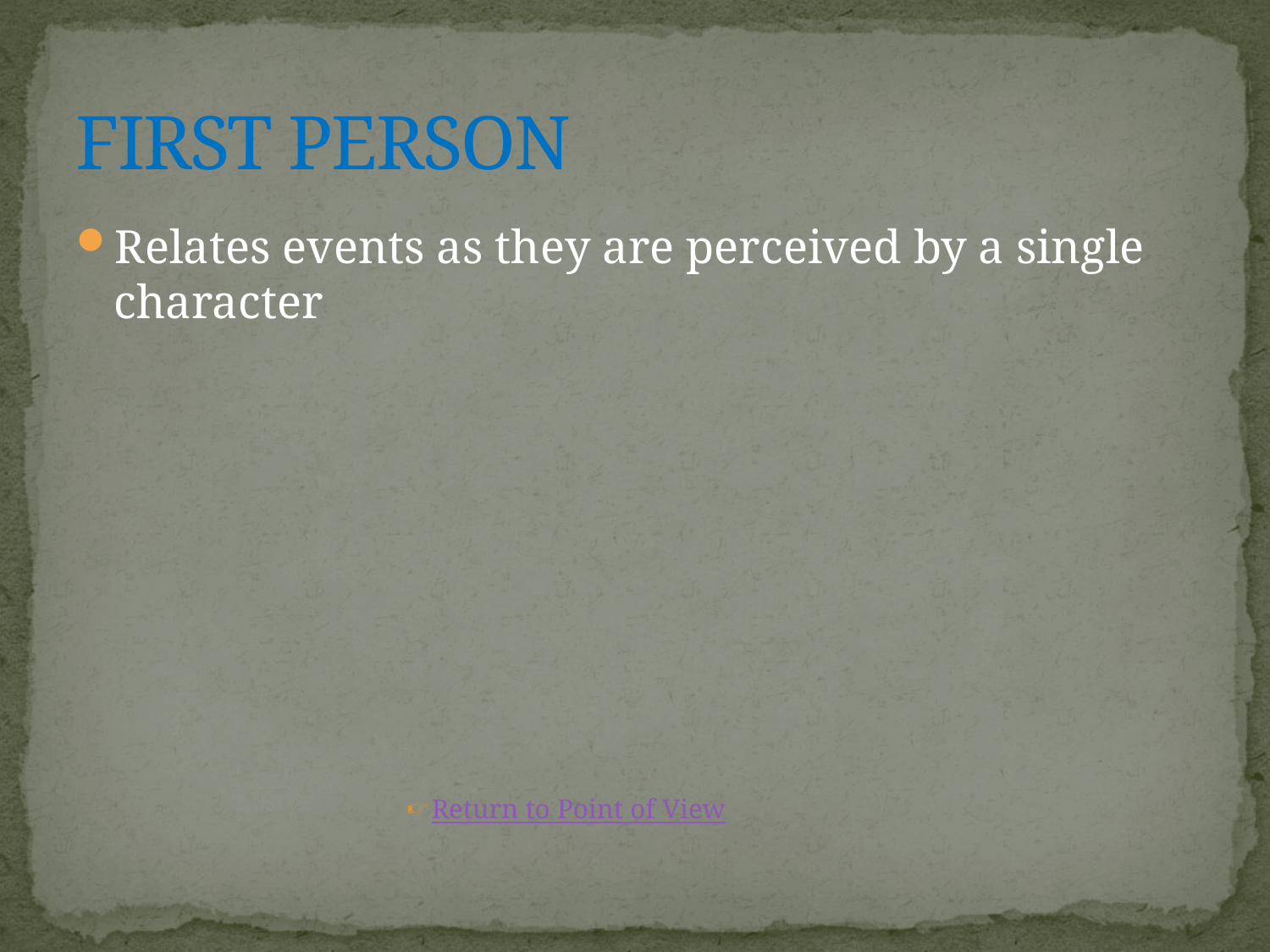

# FIRST PERSON
Relates events as they are perceived by a single character

Return to Point of View